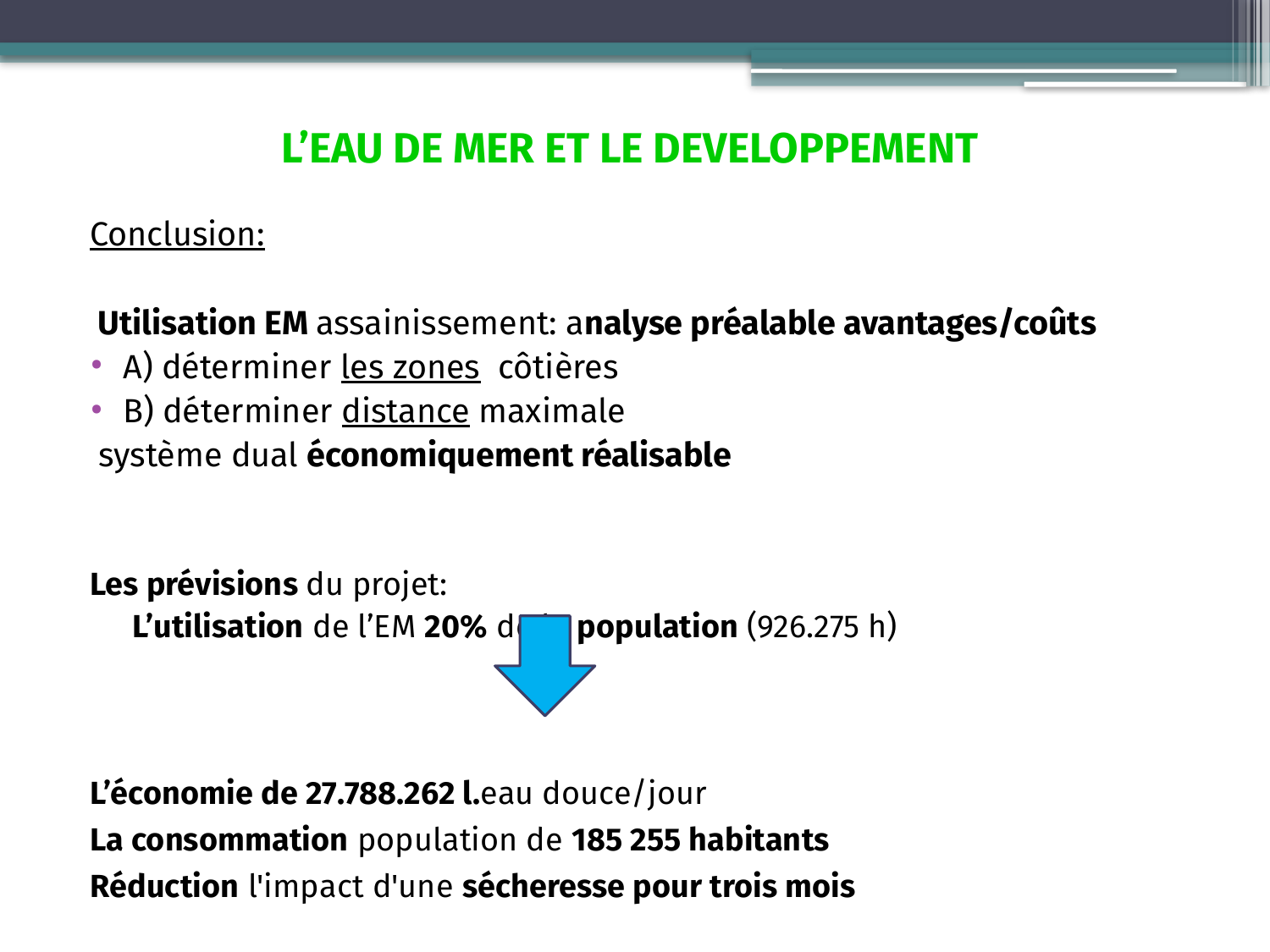

# L’EAU DE MER ET LE DEVELOPPEMENT
Conclusion:

 Utilisation EM assainissement: analyse préalable avantages/coûts
A) déterminer les zones  côtières
B) déterminer distance maximale
 système dual économiquement réalisable

Les prévisions du projet:
     L’utilisation de l’EM 20% de la population (926.275 h)

L’économie de 27.788.262 l.eau douce/jour
La consommation population de 185 255 habitants
Réduction l'impact d'une sécheresse pour trois mois